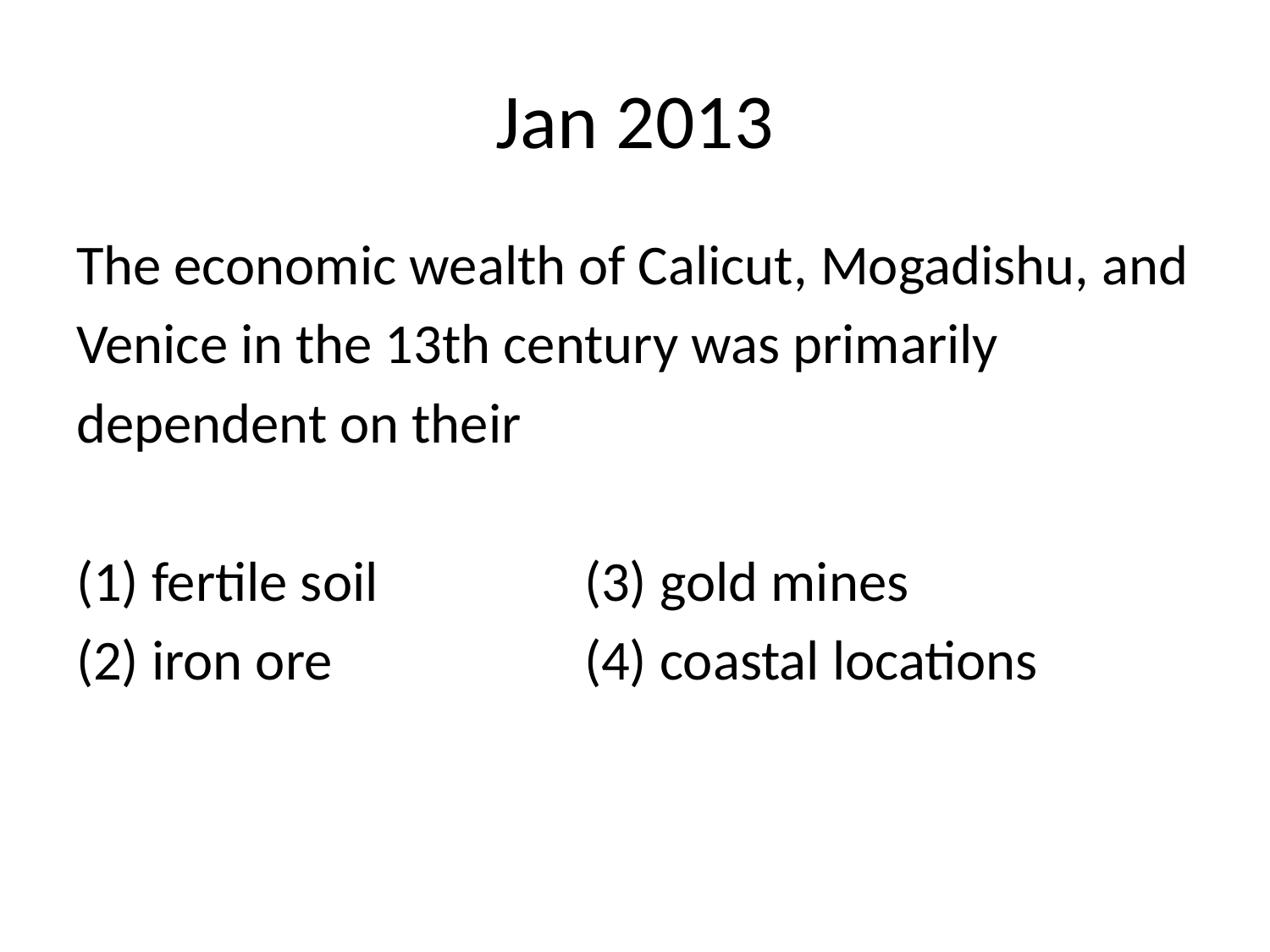

# Jan 2013
The economic wealth of Calicut, Mogadishu, and
Venice in the 13th century was primarily
dependent on their

(1) fertile soil 		(3) gold mines
(2) iron ore 		(4) coastal locations